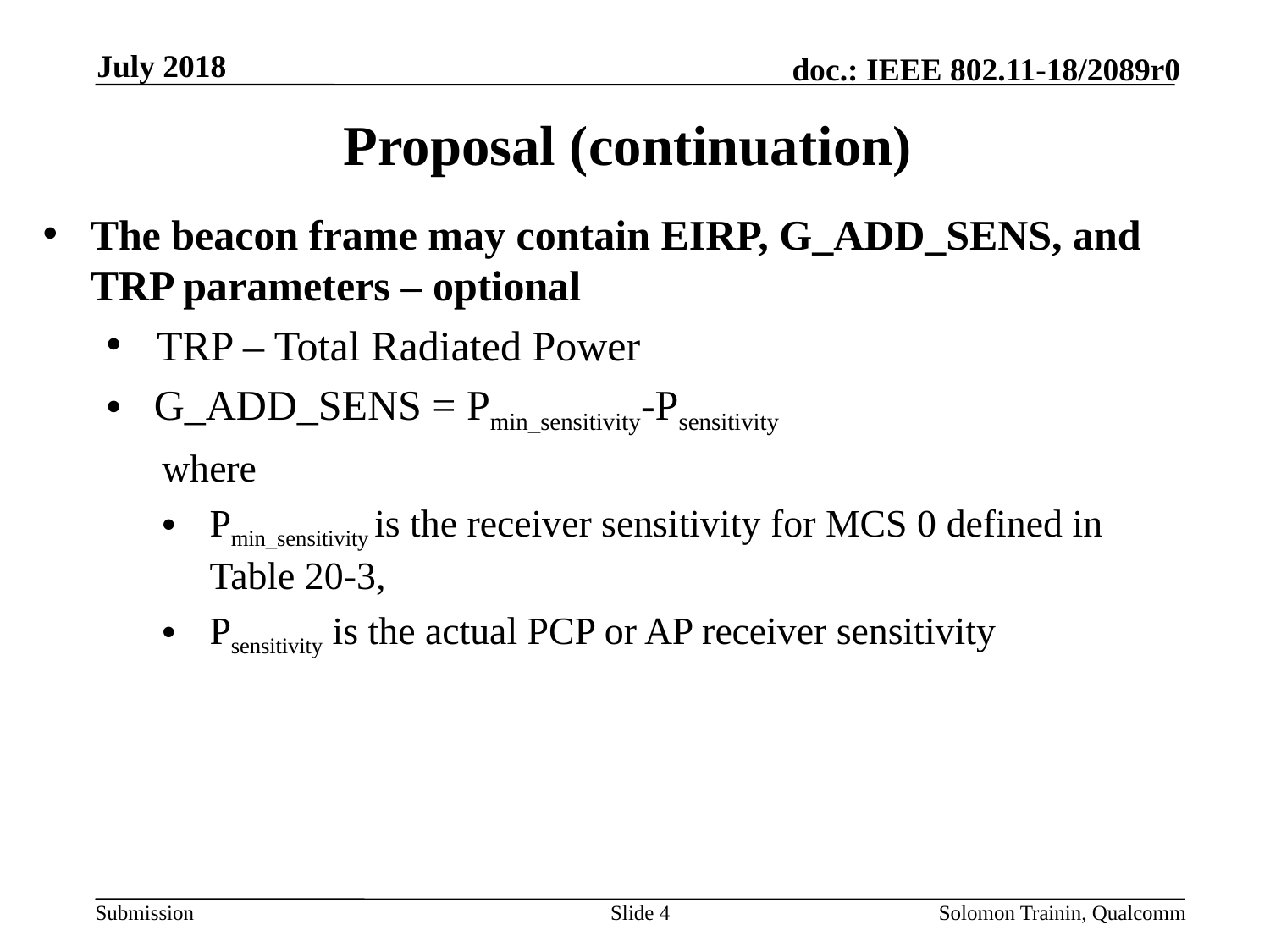

July 2018
# Proposal (continuation)
The beacon frame may contain EIRP, G_ADD_SENS, and TRP parameters – optional
 TRP – Total Radiated Power
G_ADD_SENS = Pmin_sensitivity-Psensitivity
where
Pmin_sensitivity is the receiver sensitivity for MCS 0 defined in Table 20-3,
Psensitivity is the actual PCP or AP receiver sensitivity
Slide 4
Solomon Trainin, Qualcomm